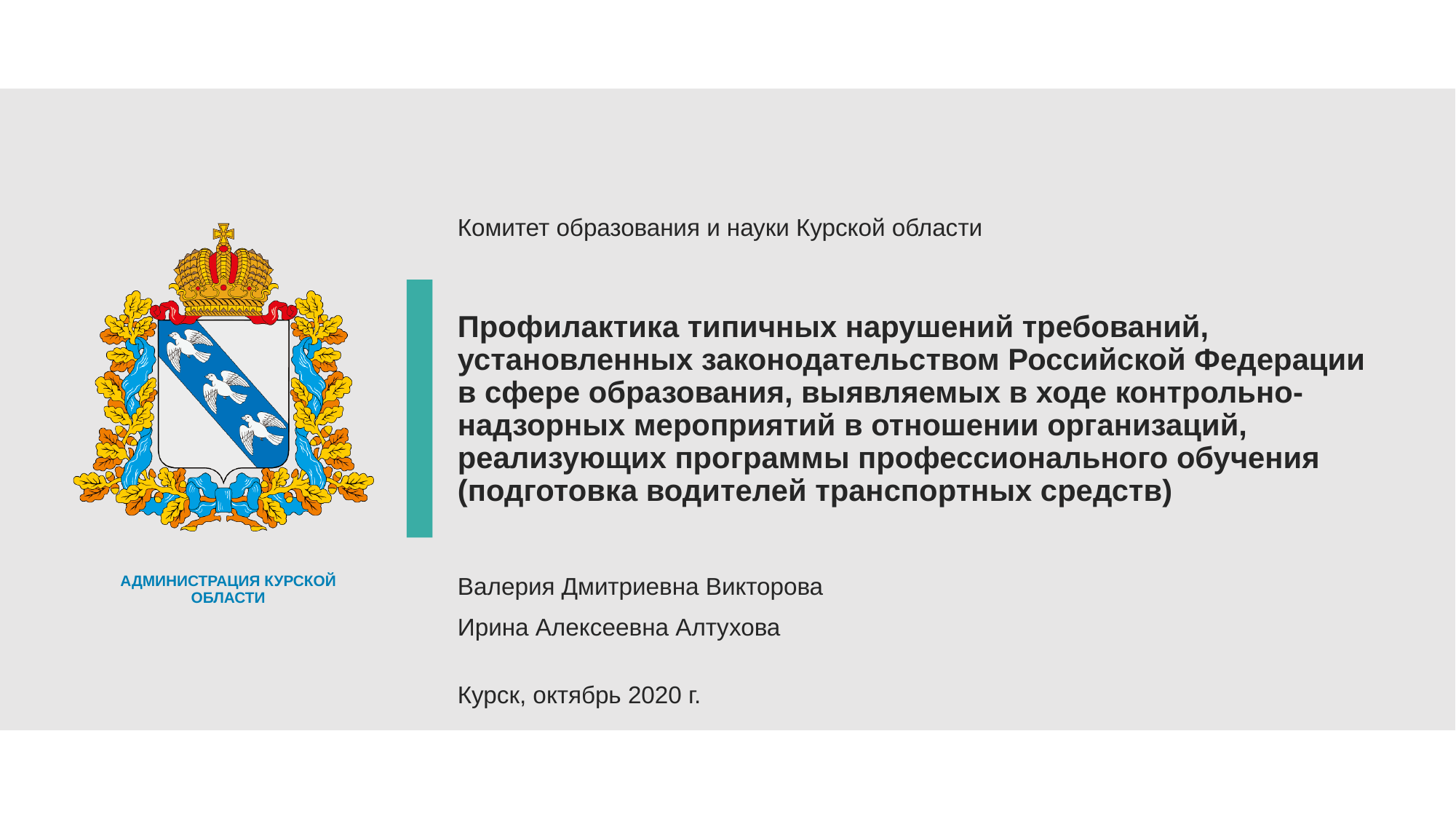

Комитет образования и науки Курской области
Профилактика типичных нарушений требований, установленных законодательством Российской Федерации в сфере образования, выявляемых в ходе контрольно-надзорных мероприятий в отношении организаций, реализующих программы профессионального обучения (подготовка водителей транспортных средств)
Валерия Дмитриевна Викторова
Ирина Алексеевна Алтухова
Курск, октябрь 2020 г.